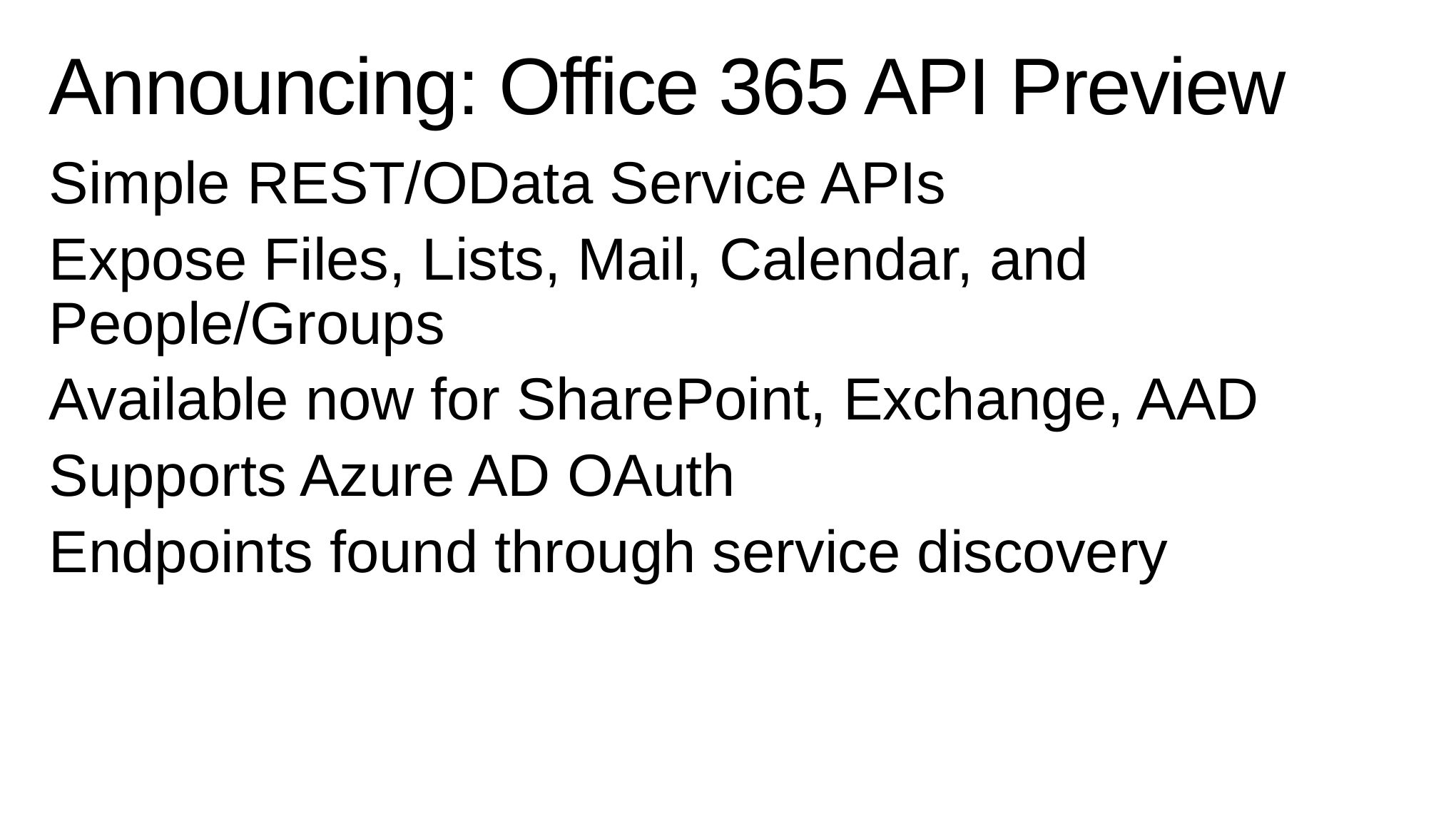

# Announcing: Office 365 API Preview
Simple REST/OData Service APIs
Expose Files, Lists, Mail, Calendar, and People/Groups
Available now for SharePoint, Exchange, AAD
Supports Azure AD OAuth
Endpoints found through service discovery